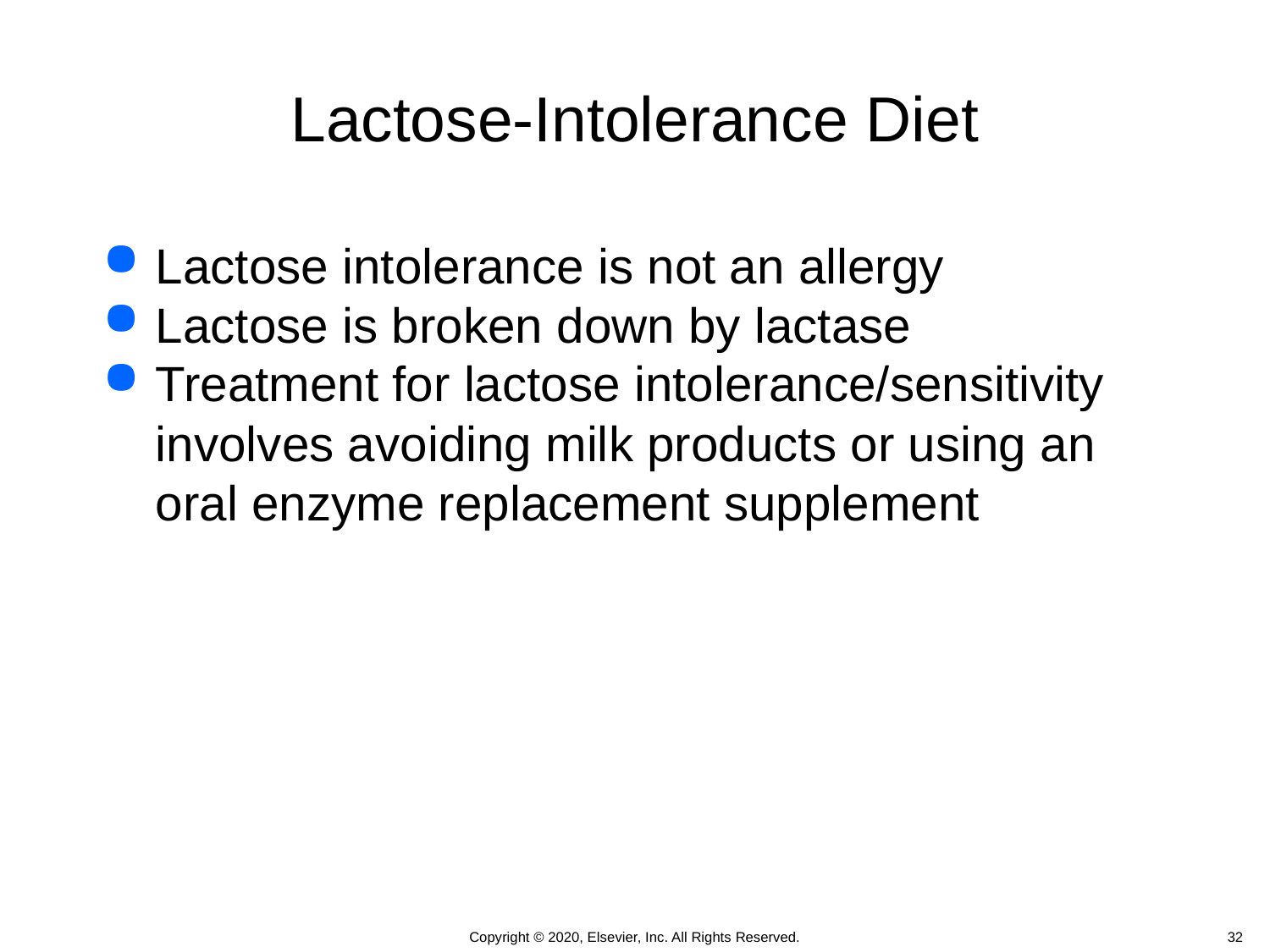

# Lactose-Intolerance Diet
Lactose intolerance is not an allergy
Lactose is broken down by lactase
Treatment for lactose intolerance/sensitivity involves avoiding milk products or using an oral enzyme replacement supplement
 32